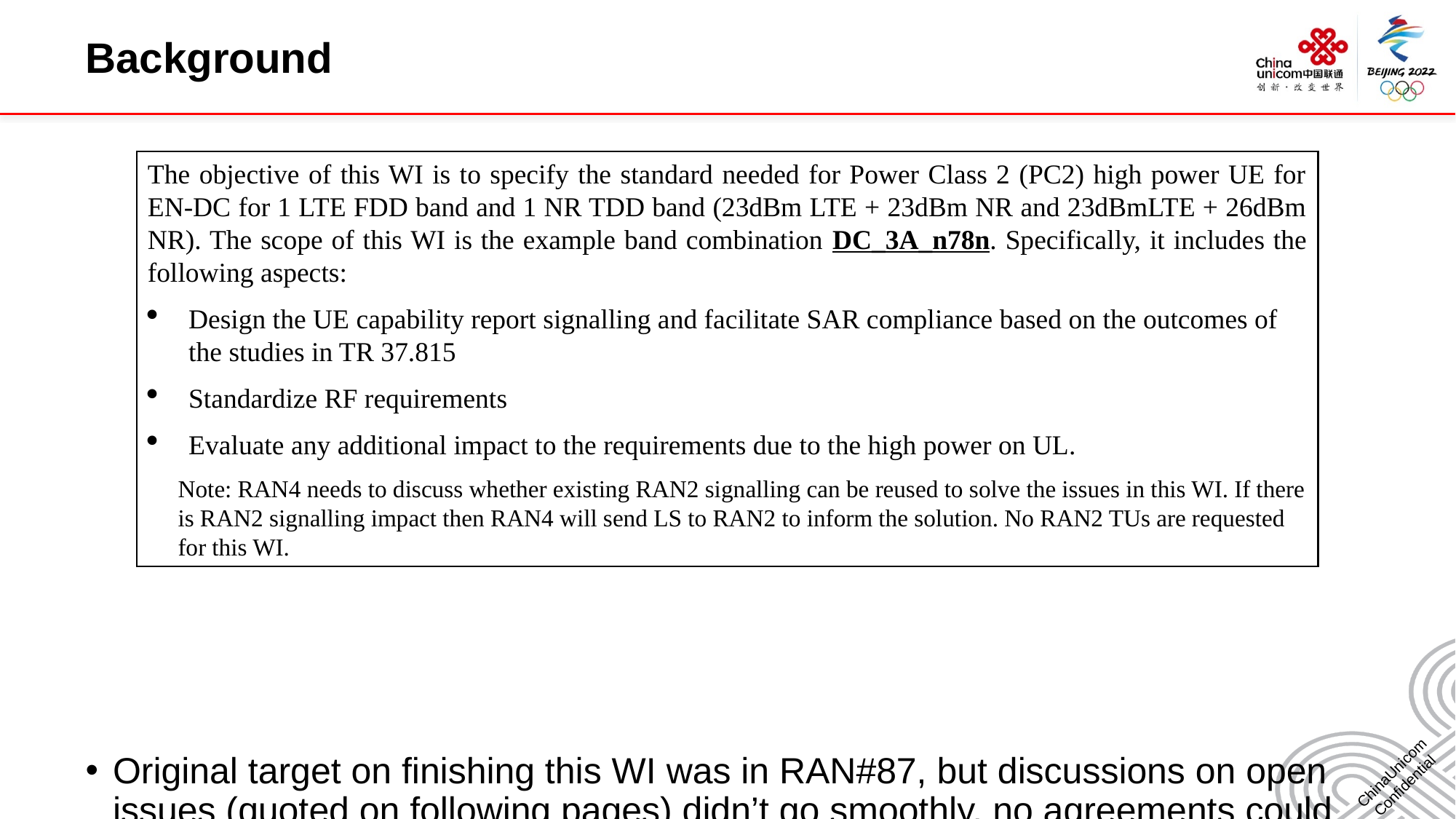

# Background

Original target on finishing this WI was in RAN#87, but discussions on open issues (quoted on following pages) didn’t go smoothly, no agreements could be made in RAN4 meetings in April and May. New target of WI completion is further extended to RAN#89 in September 2020.

The objective of this WI is to specify the standard needed for Power Class 2 (PC2) high power UE for EN-DC for 1 LTE FDD band and 1 NR TDD band (23dBm LTE + 23dBm NR and 23dBmLTE + 26dBm NR). The scope of this WI is the example band combination DC_3A_n78n. Specifically, it includes the following aspects:
Design the UE capability report signalling and facilitate SAR compliance based on the outcomes of the studies in TR 37.815
Standardize RF requirements
Evaluate any additional impact to the requirements due to the high power on UL.
Note: RAN4 needs to discuss whether existing RAN2 signalling can be reused to solve the issues in this WI. If there is RAN2 signalling impact then RAN4 will send LS to RAN2 to inform the solution. No RAN2 TUs are requested for this WI.